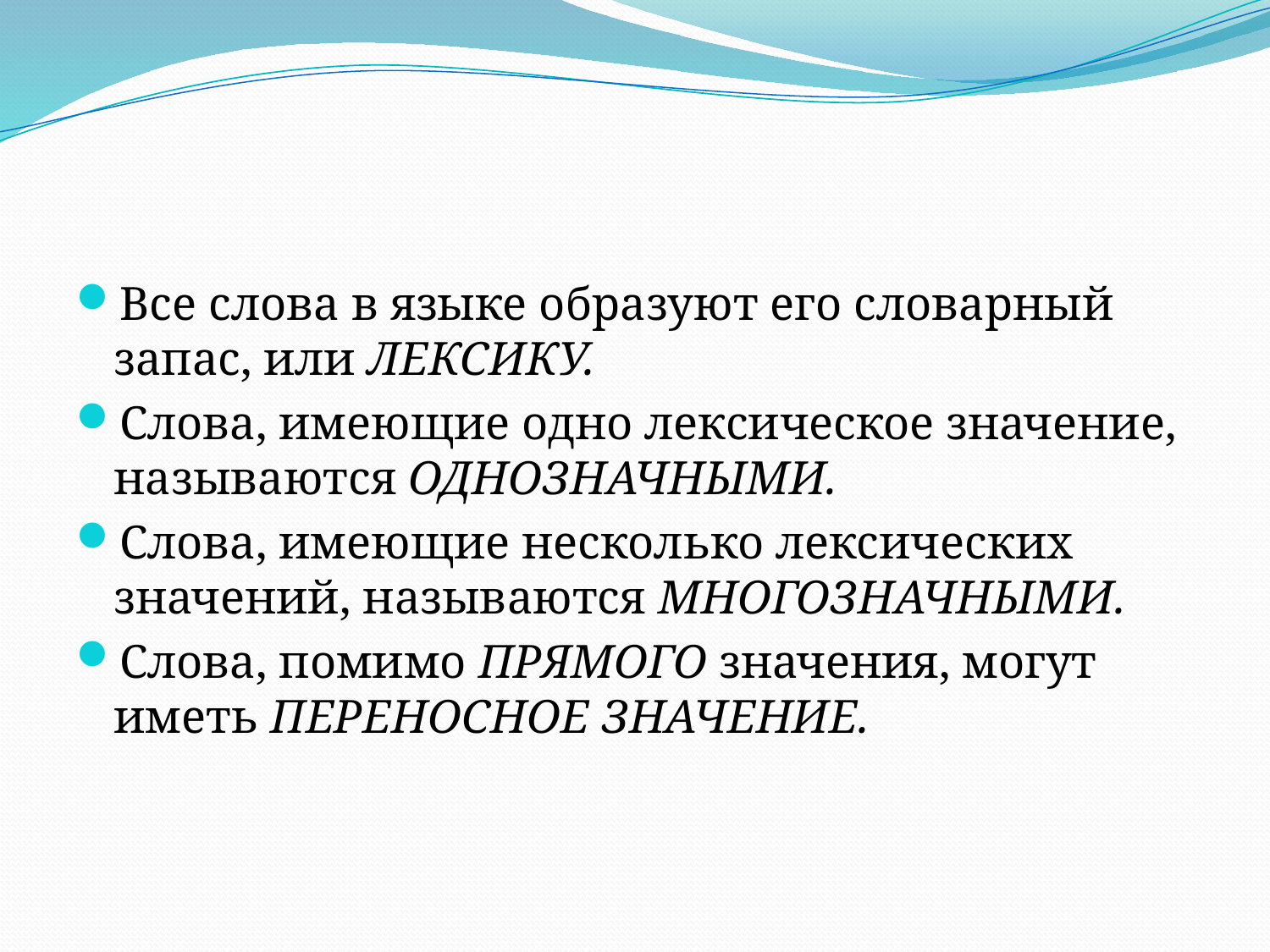

#
Все слова в языке образуют его словарный запас, или ЛЕКСИКУ.
Слова, имеющие одно лексическое значение, называются ОДНОЗНАЧНЫМИ.
Слова, имеющие несколько лексических значений, называются МНОГОЗНАЧНЫМИ.
Слова, помимо ПРЯМОГО значения, могут иметь ПЕРЕНОСНОЕ ЗНАЧЕНИЕ.